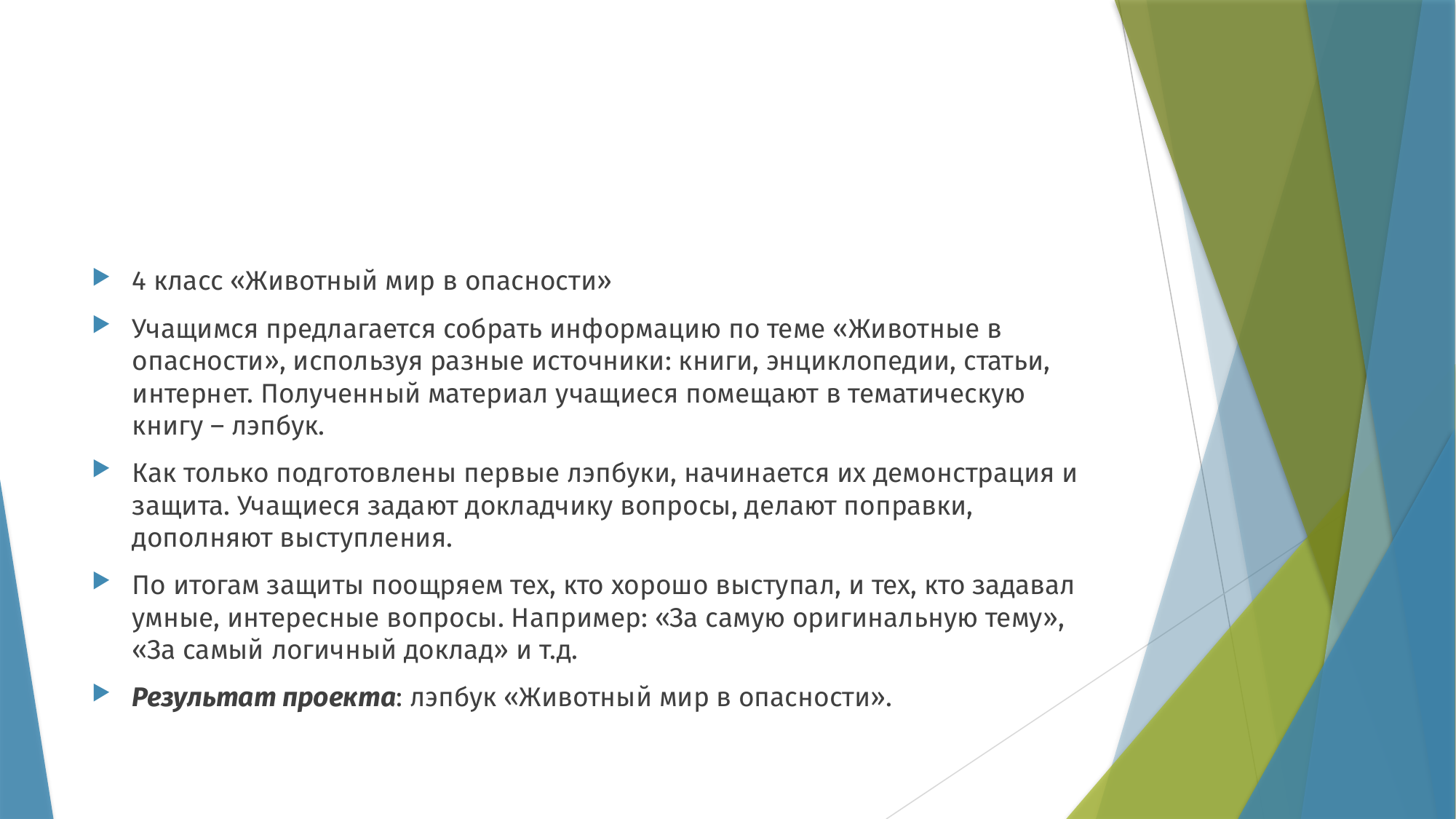

#
4 класс «Животный мир в опасности»
Учащимся предлагается собрать информацию по теме «Животные в опасности», используя разные источники: книги, энциклопедии, статьи, интернет. Полученный материал учащиеся помещают в тематическую книгу – лэпбук.
Как только подготовлены первые лэпбуки, начинается их демонстрация и защита. Учащиеся задают докладчику вопросы, делают поправки, дополняют выступления.
По итогам защиты поощряем тех, кто хорошо выступал, и тех, кто задавал умные, интересные вопросы. Например: «За самую оригинальную тему», «За самый логичный доклад» и т.д.
Результат проекта: лэпбук «Животный мир в опасности».